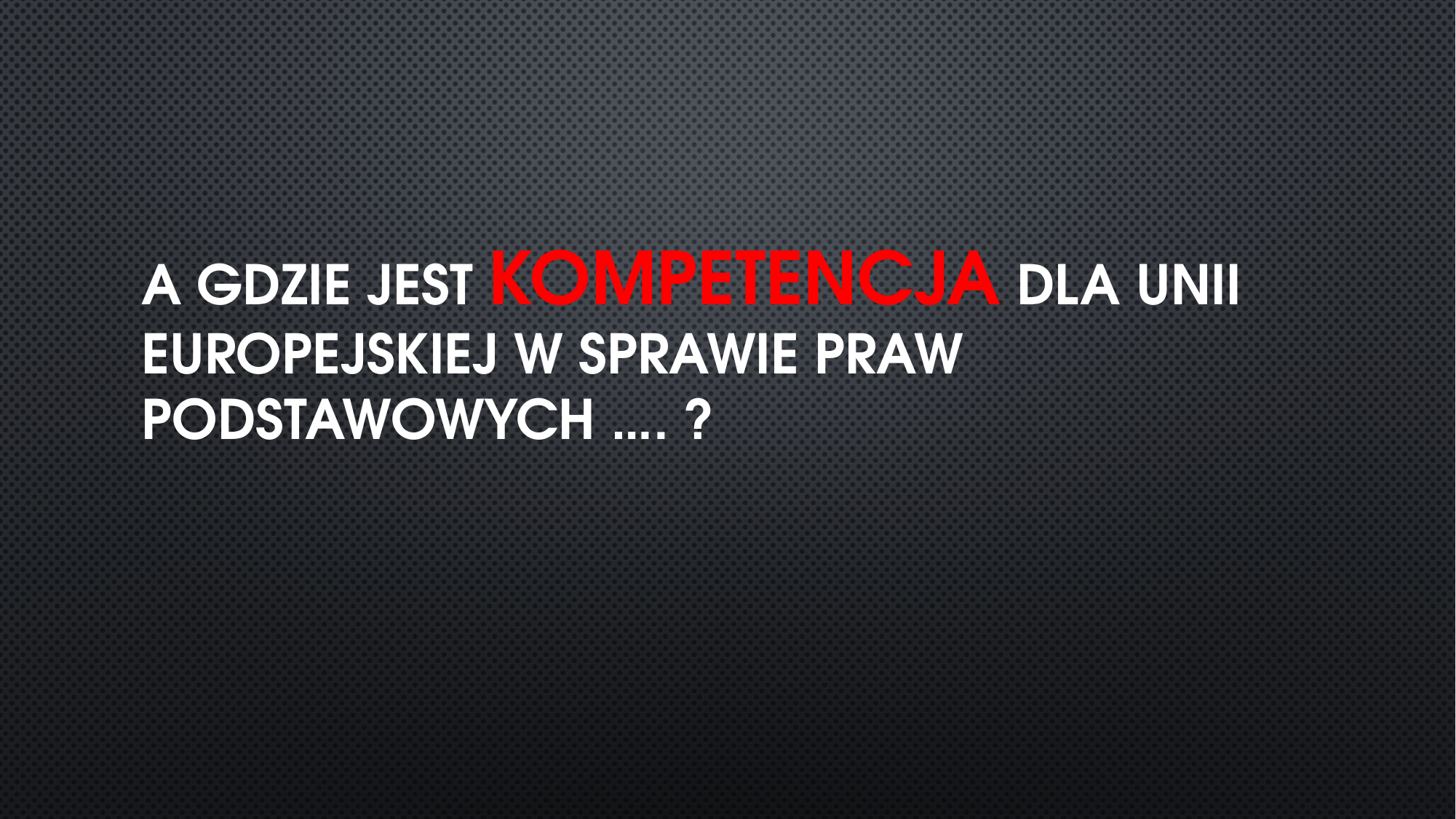

A GDZIE JEST KOMPETENCJA DLA UNII EUROPEJSKIEJ W SPRAWIE PRAW PODSTAWOWYCH …. ?